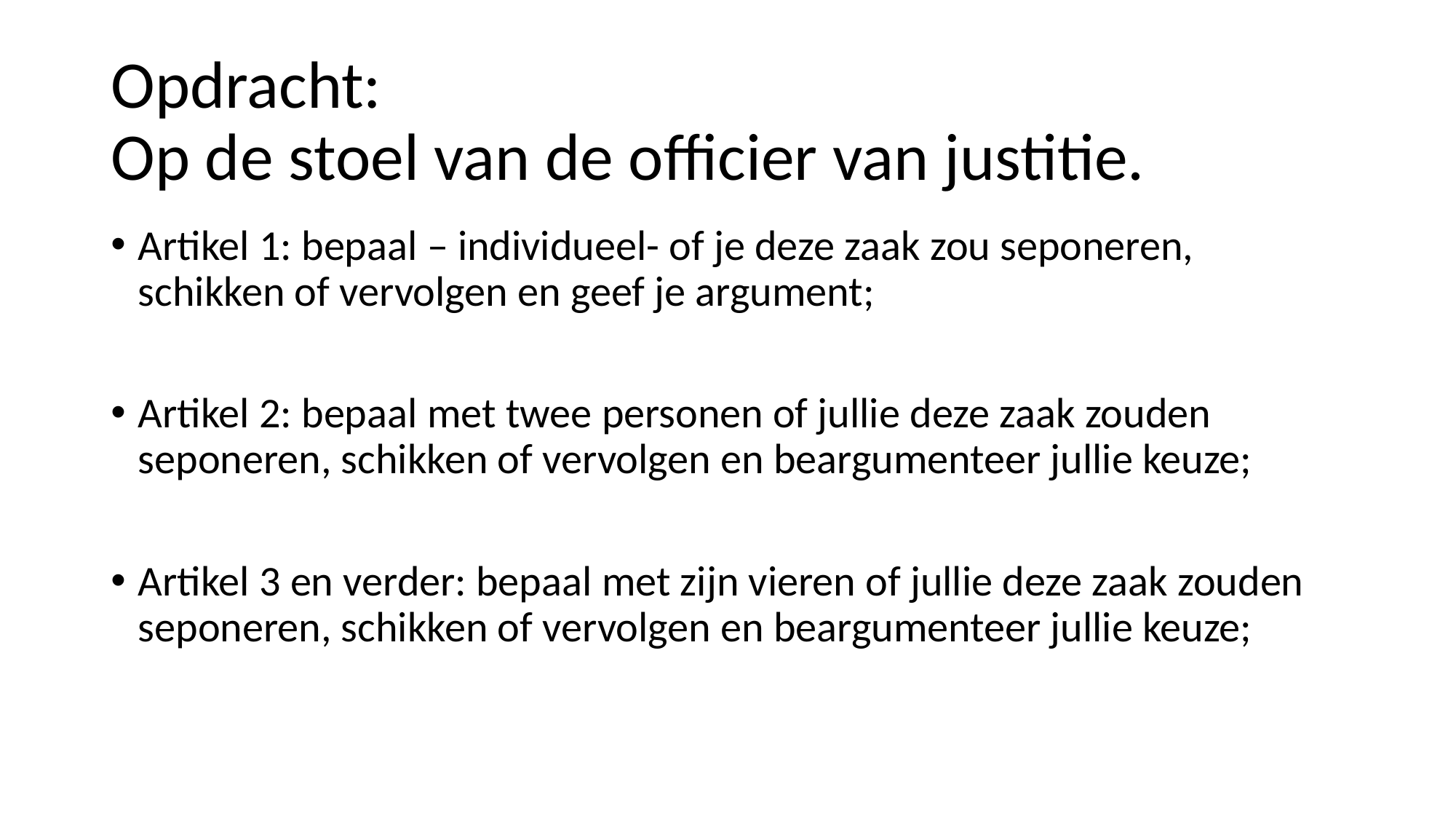

# Opdracht: Op de stoel van de officier van justitie.
Artikel 1: bepaal – individueel- of je deze zaak zou seponeren, schikken of vervolgen en geef je argument;

Artikel 2: bepaal met twee personen of jullie deze zaak zouden seponeren, schikken of vervolgen en beargumenteer jullie keuze;

Artikel 3 en verder: bepaal met zijn vieren of jullie deze zaak zouden seponeren, schikken of vervolgen en beargumenteer jullie keuze;